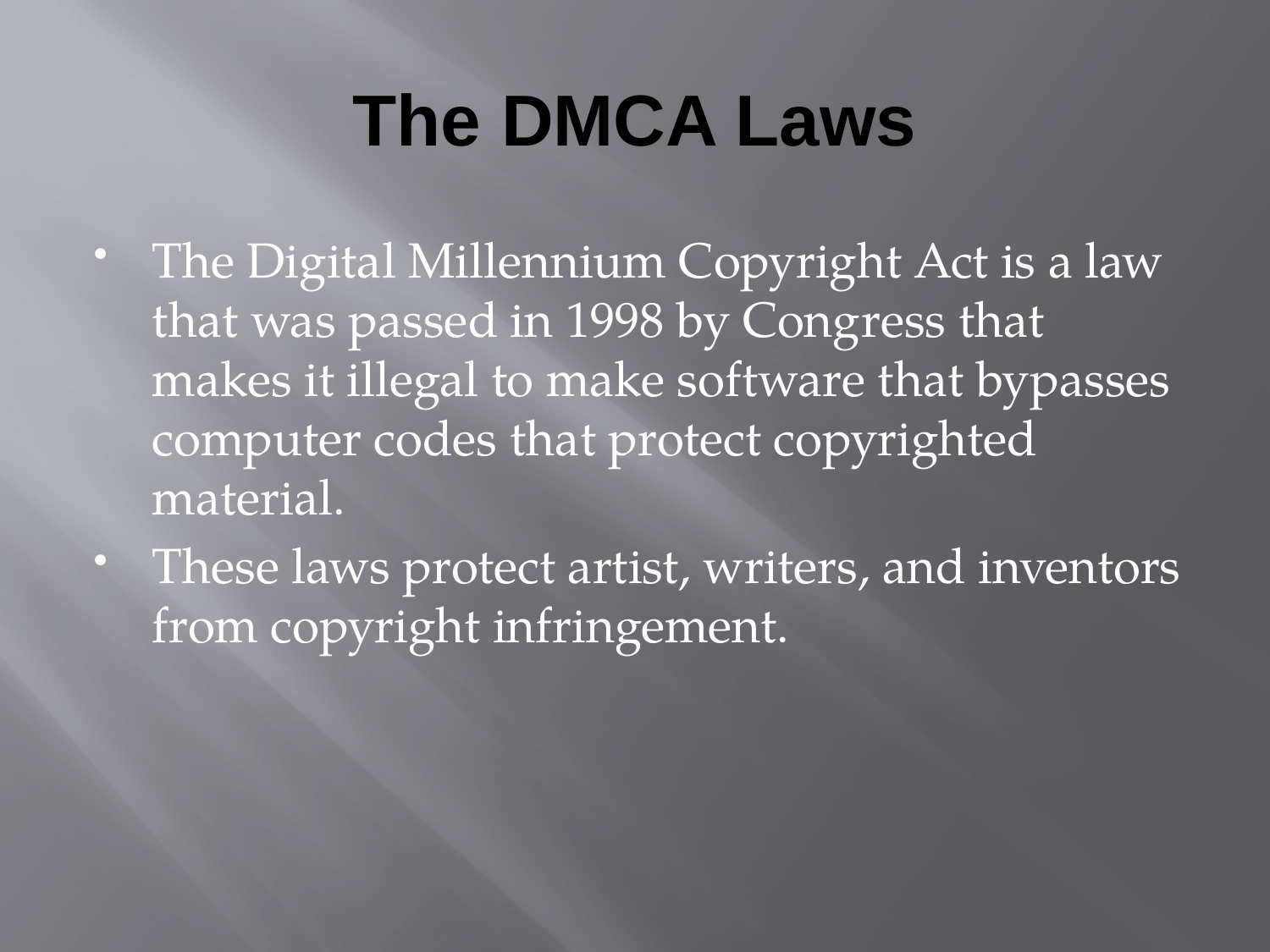

# The DMCA Laws
The Digital Millennium Copyright Act is a law that was passed in 1998 by Congress that makes it illegal to make software that bypasses computer codes that protect copyrighted material.
These laws protect artist, writers, and inventors from copyright infringement.